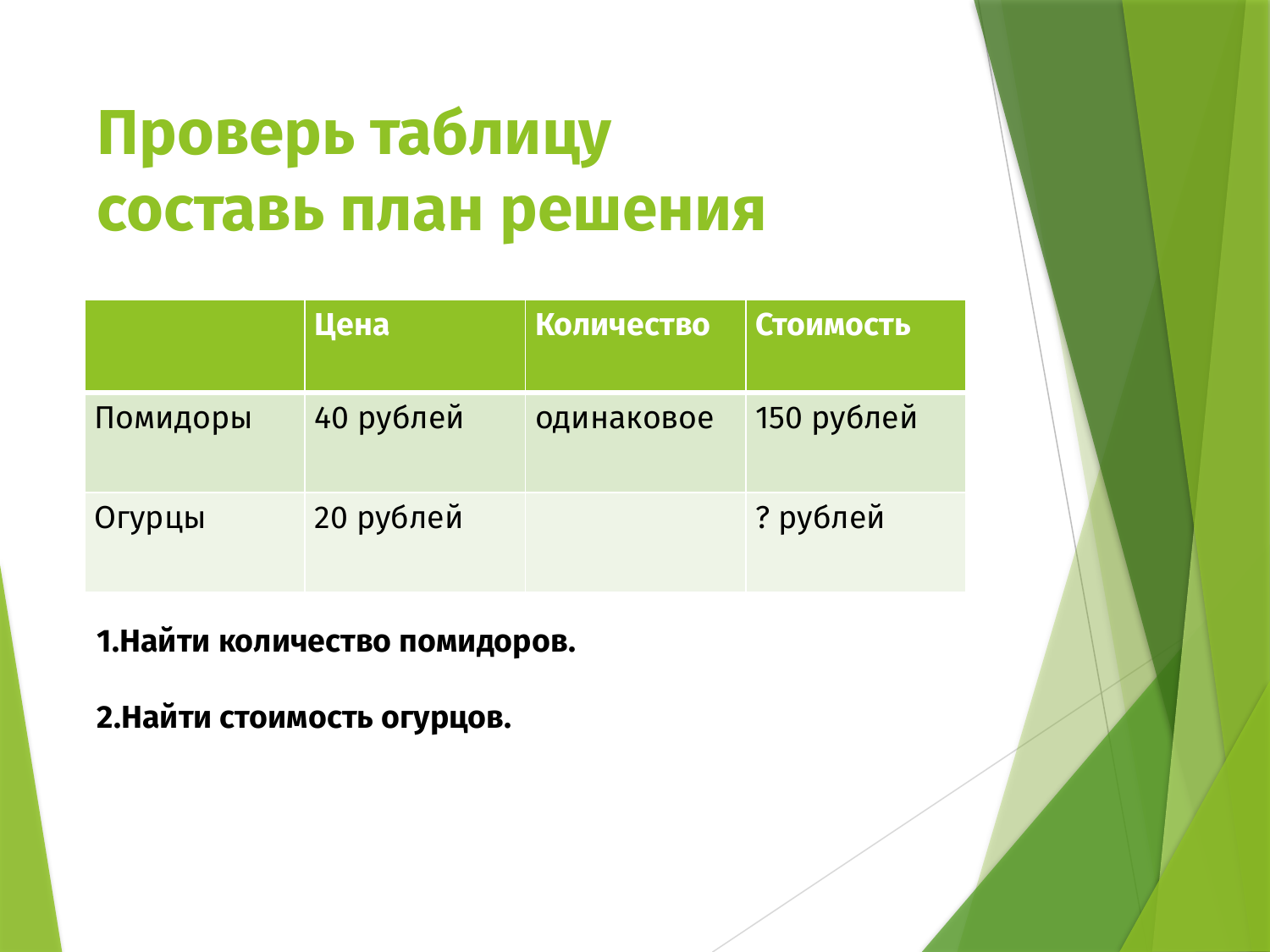

# Проверь таблицу составь план решения
|  | Цена | Количество | Стоимость |
| --- | --- | --- | --- |
| Помидоры | 40 рублей | одинаковое | 150 рублей |
| Огурцы | 20 рублей |  | ? рублей |

1.Найти количество помидоров.

2.Найти стоимость огурцов.